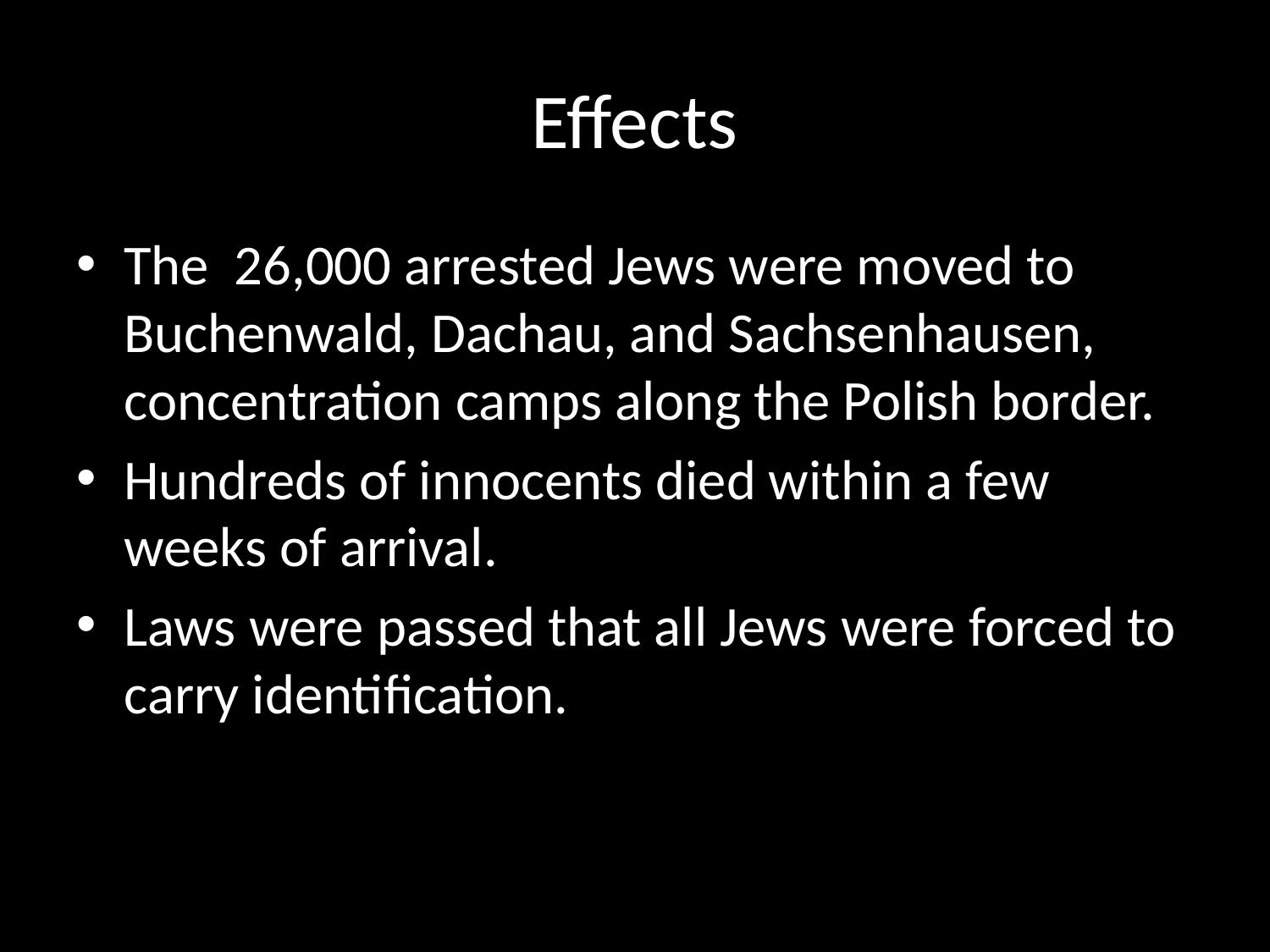

# Effects
The  26,000 arrested Jews were moved to Buchenwald, Dachau, and Sachsenhausen, concentration camps along the Polish border.
Hundreds of innocents died within a few weeks of arrival.
Laws were passed that all Jews were forced to carry identification.